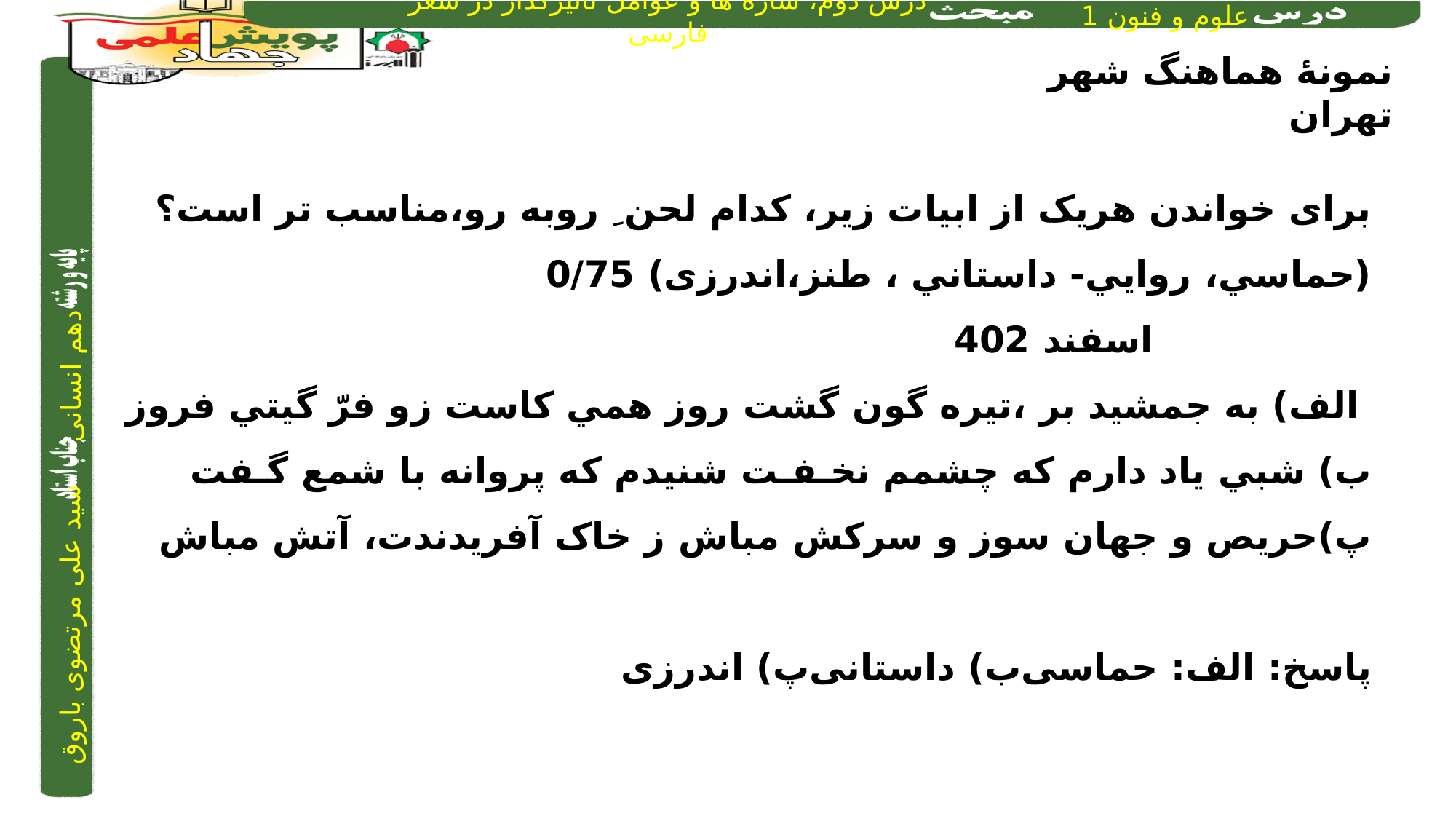

نمونۀ هماهنگ شهر تهران
برای خواندن هريک از ابيات زير، کدام لحن ِ روبه رو،مناسب تر است؟(حماسي، روايي- داستاني ، طنز،اندرزی) 0/75							اسفند 402
 الف) به جمشيد بر ،تيره گون گشت روز 	همي کاست زو فرّ گيتي فروز
ب) شبي ياد دارم که چشمم نخـفـت 	شنيدم که پروانه با شمع گـفت
پ)حريص و جهان سوز و سرکش مباش 	ز خاک آفريدندت، آتش مباش

پاسخ: الف: حماسی	ب) داستانی	پ) اندرزی